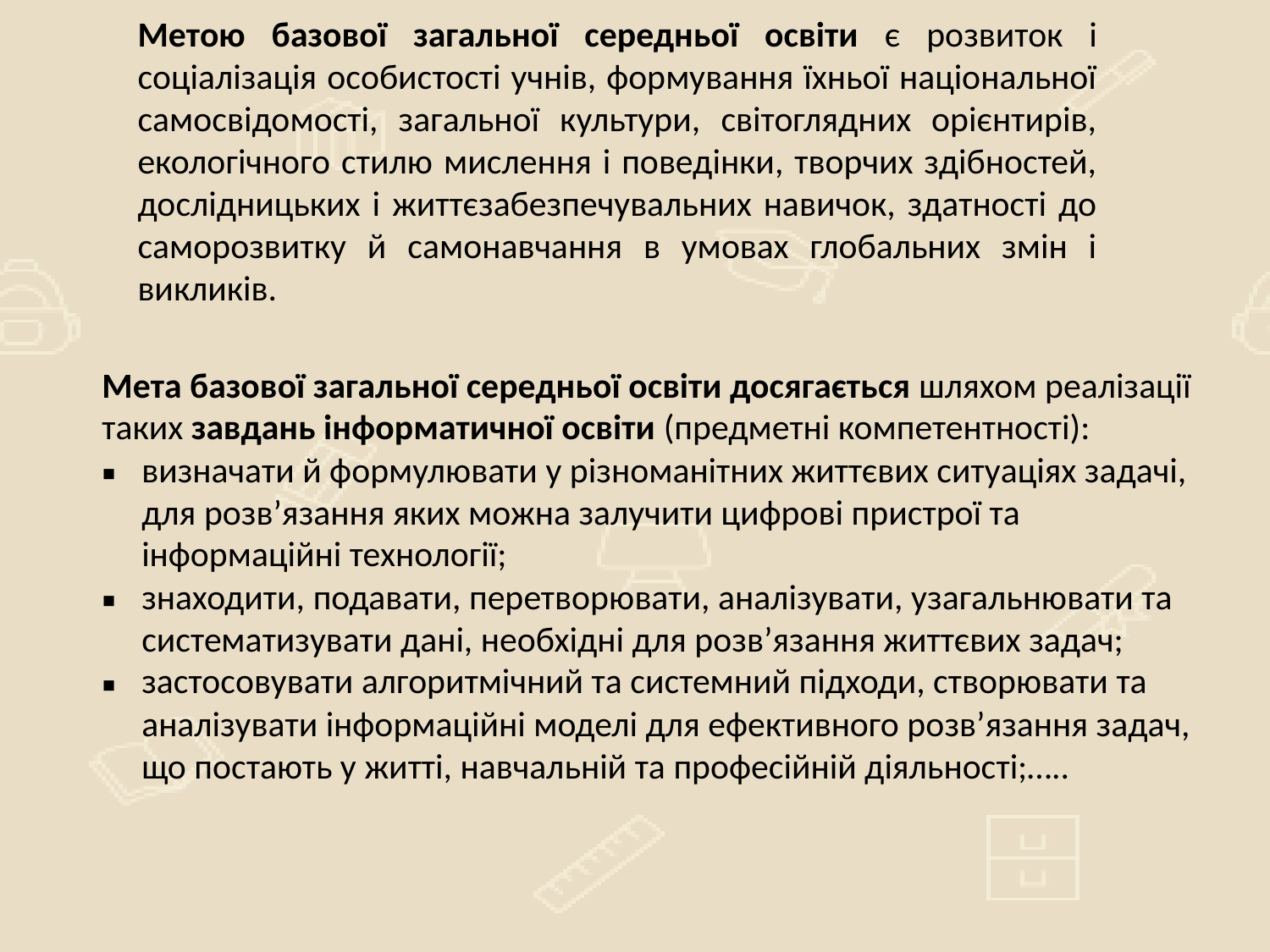

Метою базової загальної середньої освіти є розвиток і соціалізація особистості учнів, формування їхньої національної самосвідомості, загальної культури, світоглядних орієнтирів, екологічного стилю мислення і поведінки, творчих здібностей, дослідницьких і життєзабезпечувальних навичок, здатності до саморозвитку й самонавчання в умовах глобальних змін і викликів.
Мета базової загальної середньої освіти досягається шляхом реалізації таких завдань інформатичної освіти (предметні компетентності):
визначати й формулювати у різноманітних життєвих ситуаціях задачі, для розв’язання яких можна залучити цифрові пристрої та інформаційні технології;
знаходити, подавати, перетворювати, аналізувати, узагальнювати та систематизувати дані, необхідні для розв’язання життєвих задач;
застосовувати алгоритмічний та системний підходи, створювати та аналізувати інформаційні моделі для ефективного розв’язання задач, що постають у житті, навчальній та професійній діяльності;…..